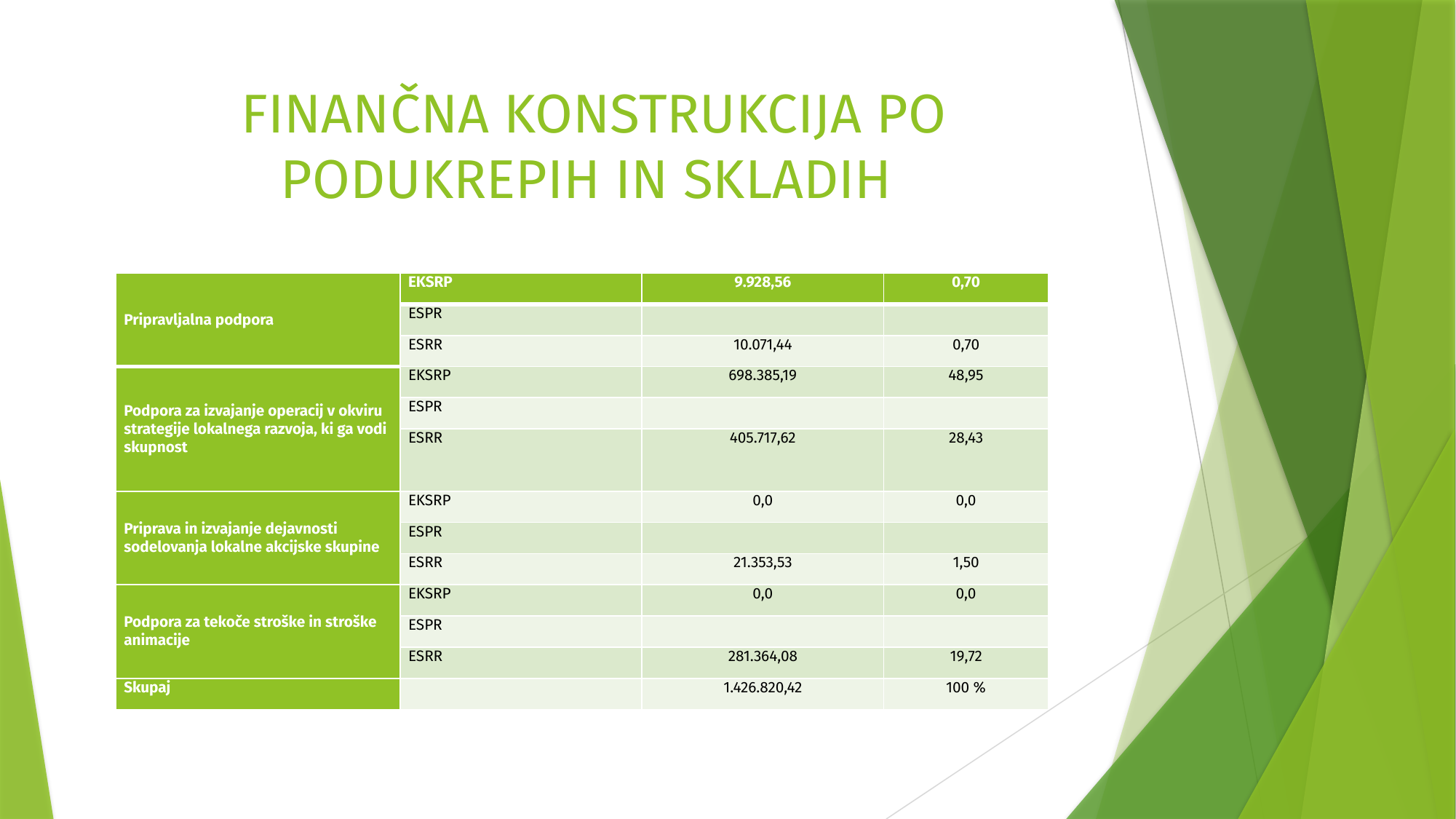

# FINANČNA KONSTRUKCIJA PO PODUKREPIH IN SKLADIH
| Pripravljalna podpora | EKSRP | 9.928,56 | 0,70 |
| --- | --- | --- | --- |
|  | ESPR |  |  |
|  | ESRR | 10.071,44 | 0,70 |
| Podpora za izvajanje operacij v okviru strategije lokalnega razvoja, ki ga vodi skupnost | EKSRP | 698.385,19 | 48,95 |
|  | ESPR |  |  |
|  | ESRR | 405.717,62 | 28,43 |
| Priprava in izvajanje dejavnosti sodelovanja lokalne akcijske skupine | EKSRP | 0,0 | 0,0 |
|  | ESPR |  |  |
|  | ESRR | 21.353,53 | 1,50 |
| Podpora za tekoče stroške in stroške animacije | EKSRP | 0,0 | 0,0 |
|  | ESPR |  |  |
|  | ESRR | 281.364,08 | 19,72 |
| Skupaj |  | 1.426.820,42 | 100 % |